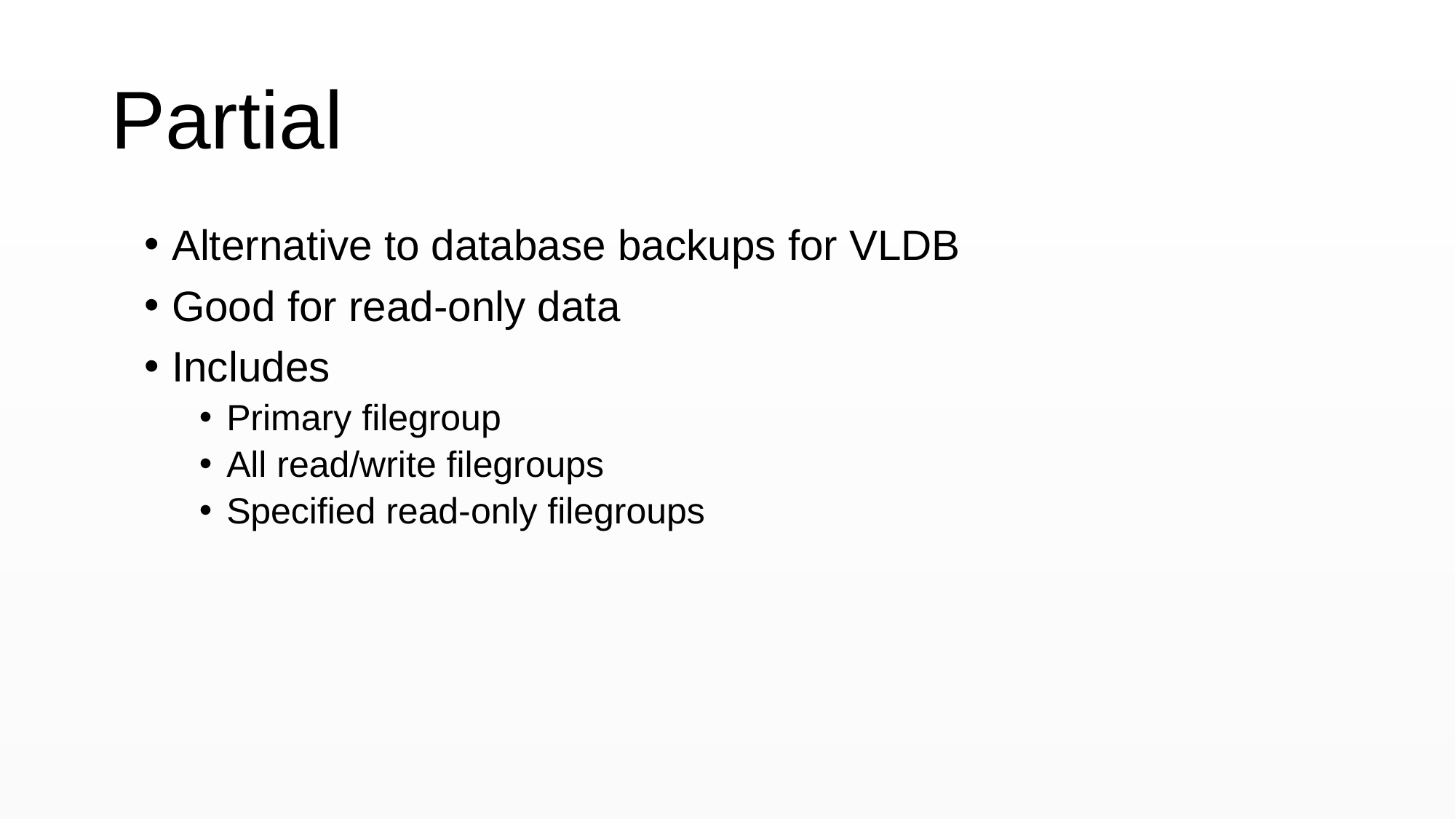

# Partial
Alternative to database backups for VLDB
Good for read-only data
Includes
Primary filegroup
All read/write filegroups
Specified read-only filegroups